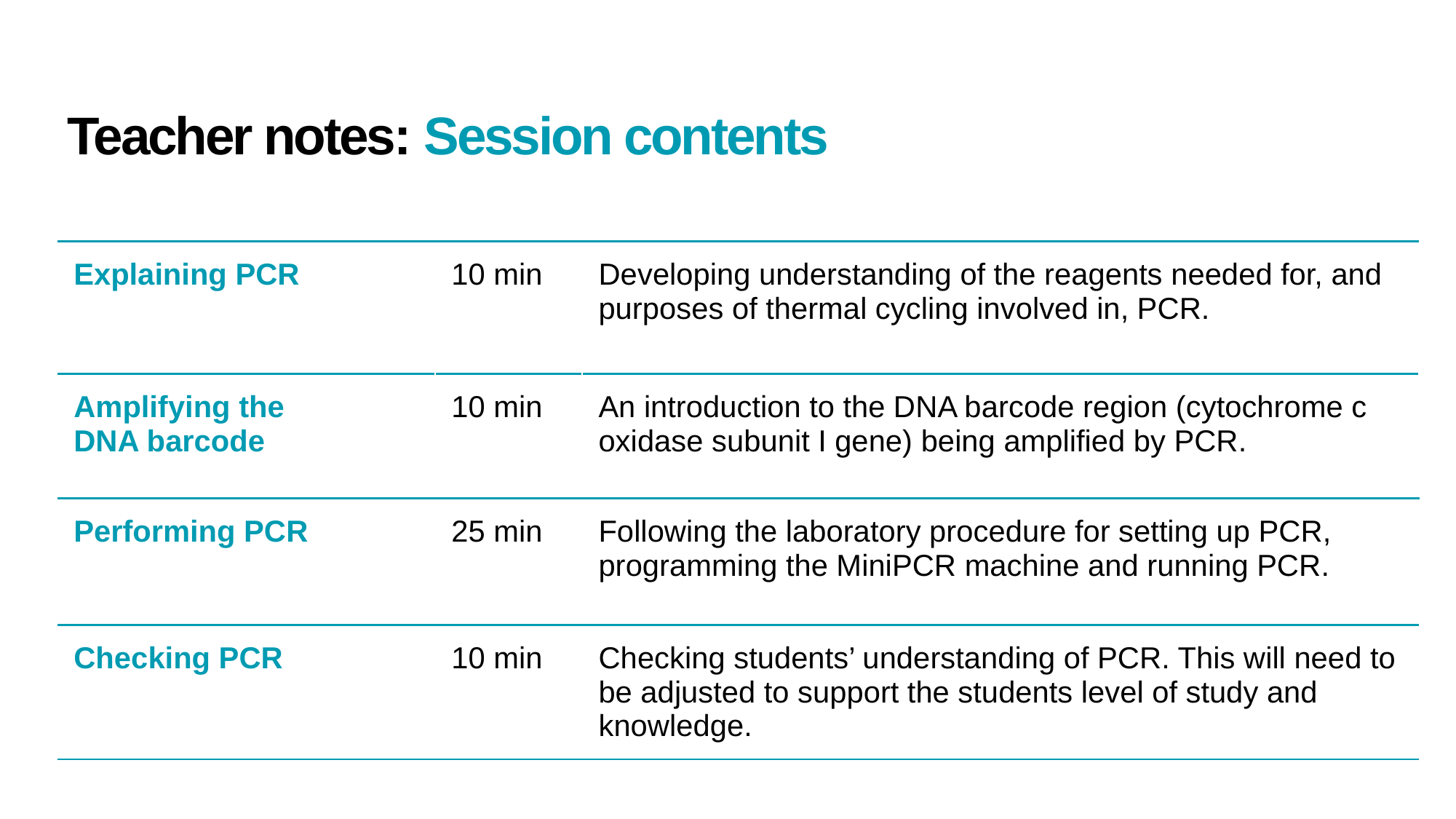

# Teacher notes: Session contents
| Explaining PCR | 10 min | Developing understanding of the reagents needed for, and purposes of thermal cycling involved in, PCR. |
| --- | --- | --- |
| Amplifying the DNA barcode | 10 min | An introduction to the DNA barcode region (cytochrome c oxidase subunit I gene) being amplified by PCR. |
| Performing PCR | 25 min | Following the laboratory procedure for setting up PCR, programming the MiniPCR machine and running PCR. |
| Checking PCR | 10 min | Checking students’ understanding of PCR. This will need to be adjusted to support the students level of study and knowledge. |